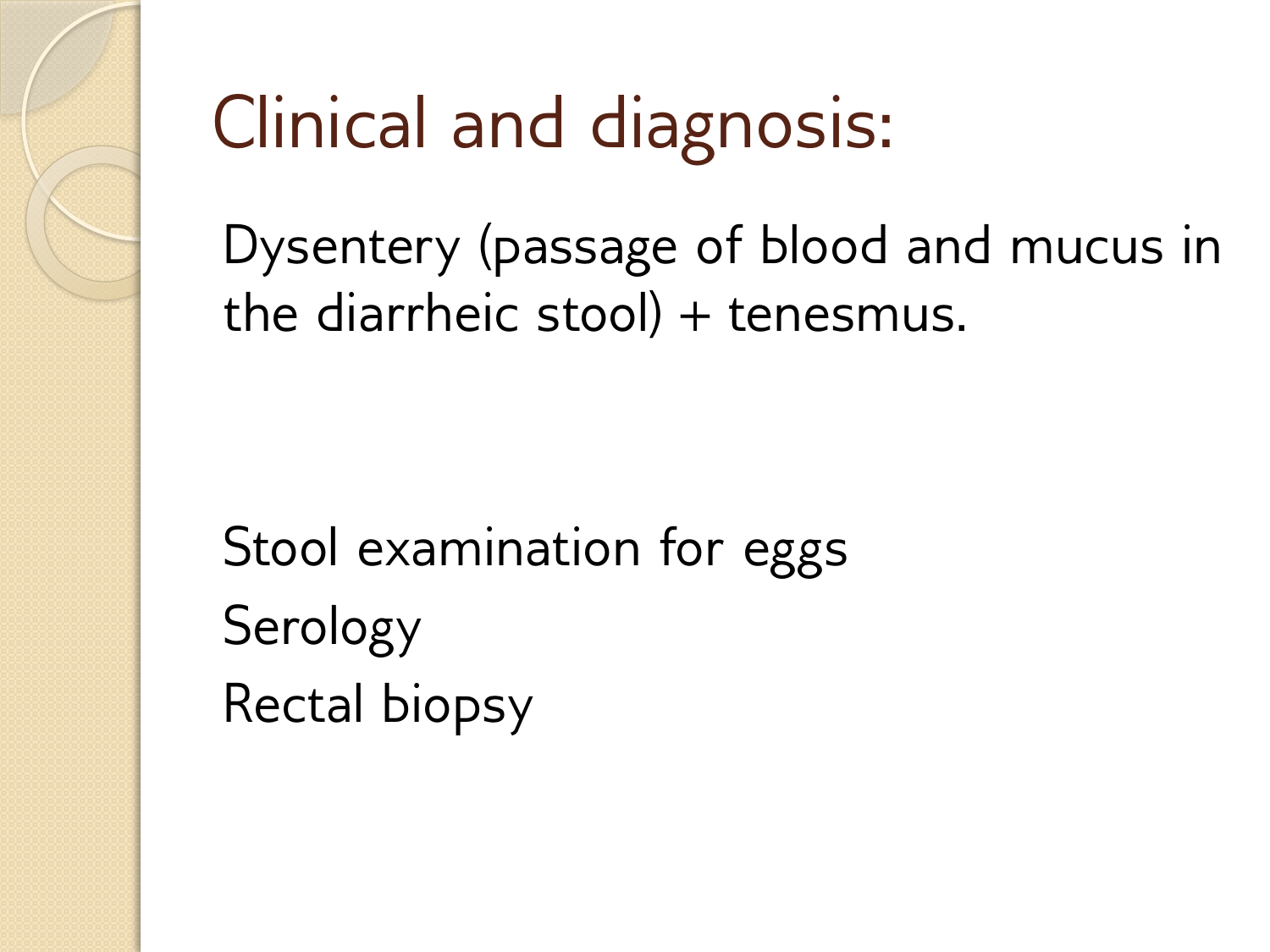

# Clinical and diagnosis:
Dysentery (passage of blood and mucus in the diarrheic stool) + tenesmus.

Stool examination for eggs
Serology
Rectal biopsy